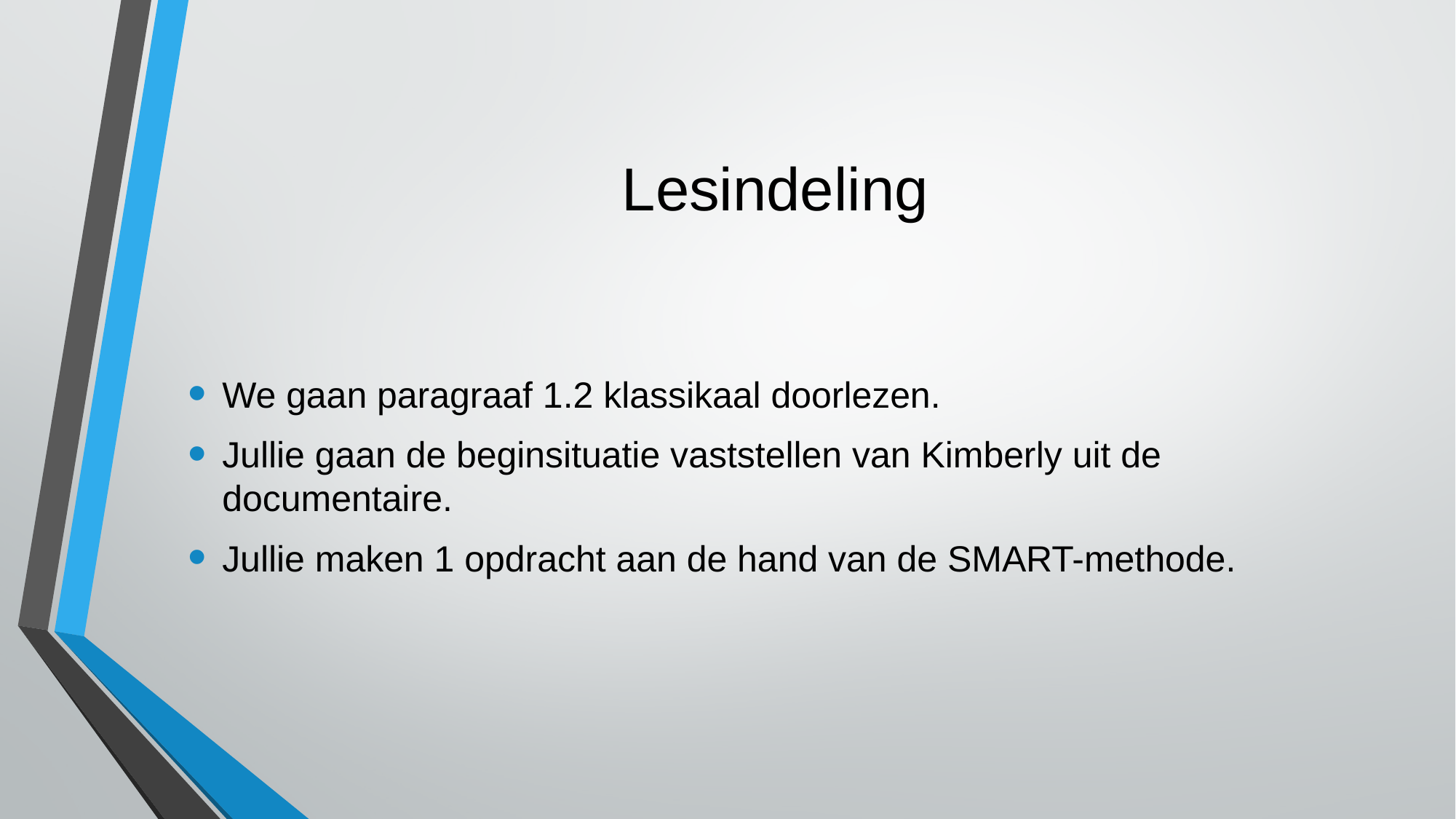

# Lesindeling
We gaan paragraaf 1.2 klassikaal doorlezen.
Jullie gaan de beginsituatie vaststellen van Kimberly uit de documentaire.
Jullie maken 1 opdracht aan de hand van de SMART-methode.